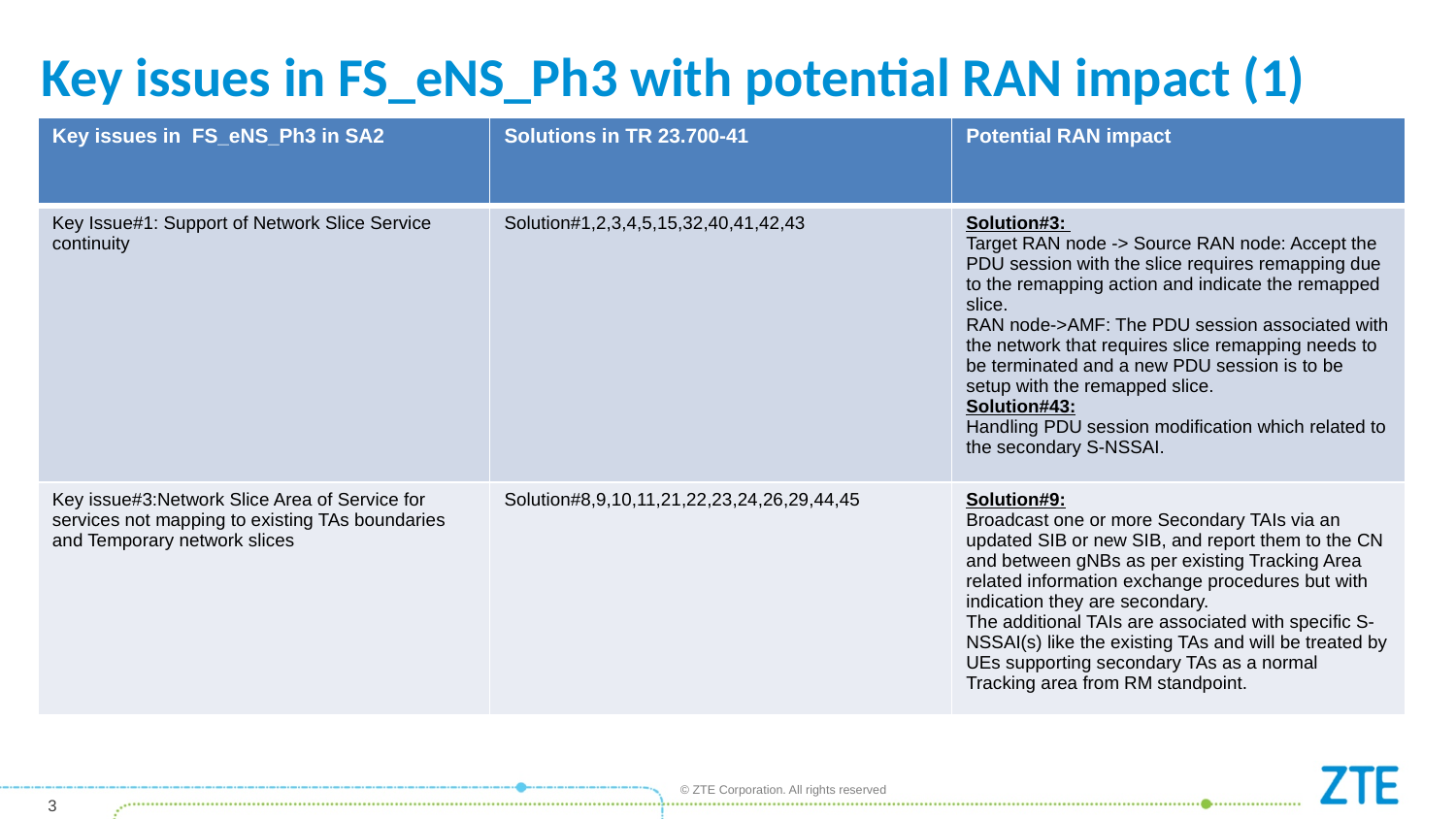

# Key issues in FS_eNS_Ph3 with potential RAN impact (1)

| Key issues in FS\_eNS\_Ph3 in SA2 | Solutions in TR 23.700-41 | Potential RAN impact |
| --- | --- | --- |
| Key Issue#1: Support of Network Slice Service continuity | Solution#1,2,3,4,5,15,32,40,41,42,43 | Solution#3: Target RAN node -> Source RAN node: Accept the PDU session with the slice requires remapping due to the remapping action and indicate the remapped slice. RAN node->AMF: The PDU session associated with the network that requires slice remapping needs to be terminated and a new PDU session is to be setup with the remapped slice. Solution#43: Handling PDU session modification which related to the secondary S-NSSAI. |
| Key issue#3:Network Slice Area of Service for services not mapping to existing TAs boundaries and Temporary network slices | Solution#8,9,10,11,21,22,23,24,26,29,44,45 | Solution#9: Broadcast one or more Secondary TAIs via an updated SIB or new SIB, and report them to the CN and between gNBs as per existing Tracking Area related information exchange procedures but with indication they are secondary. The additional TAIs are associated with specific S-NSSAI(s) like the existing TAs and will be treated by UEs supporting secondary TAs as a normal Tracking area from RM standpoint. |